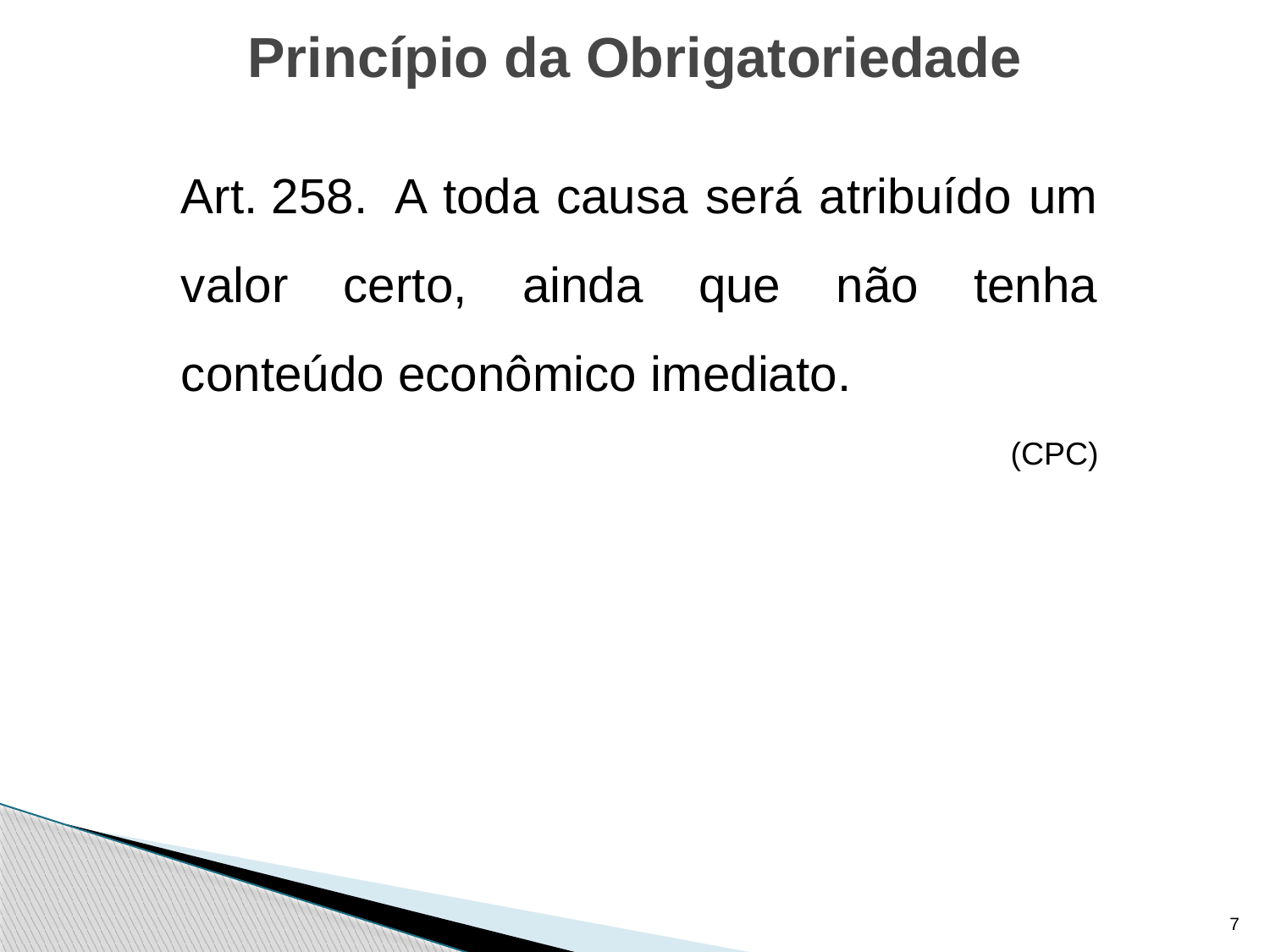

# Princípio da Obrigatoriedade
Art. 258.  A toda causa será atribuído um valor certo, ainda que não tenha conteúdo econômico imediato.
(CPC)
7